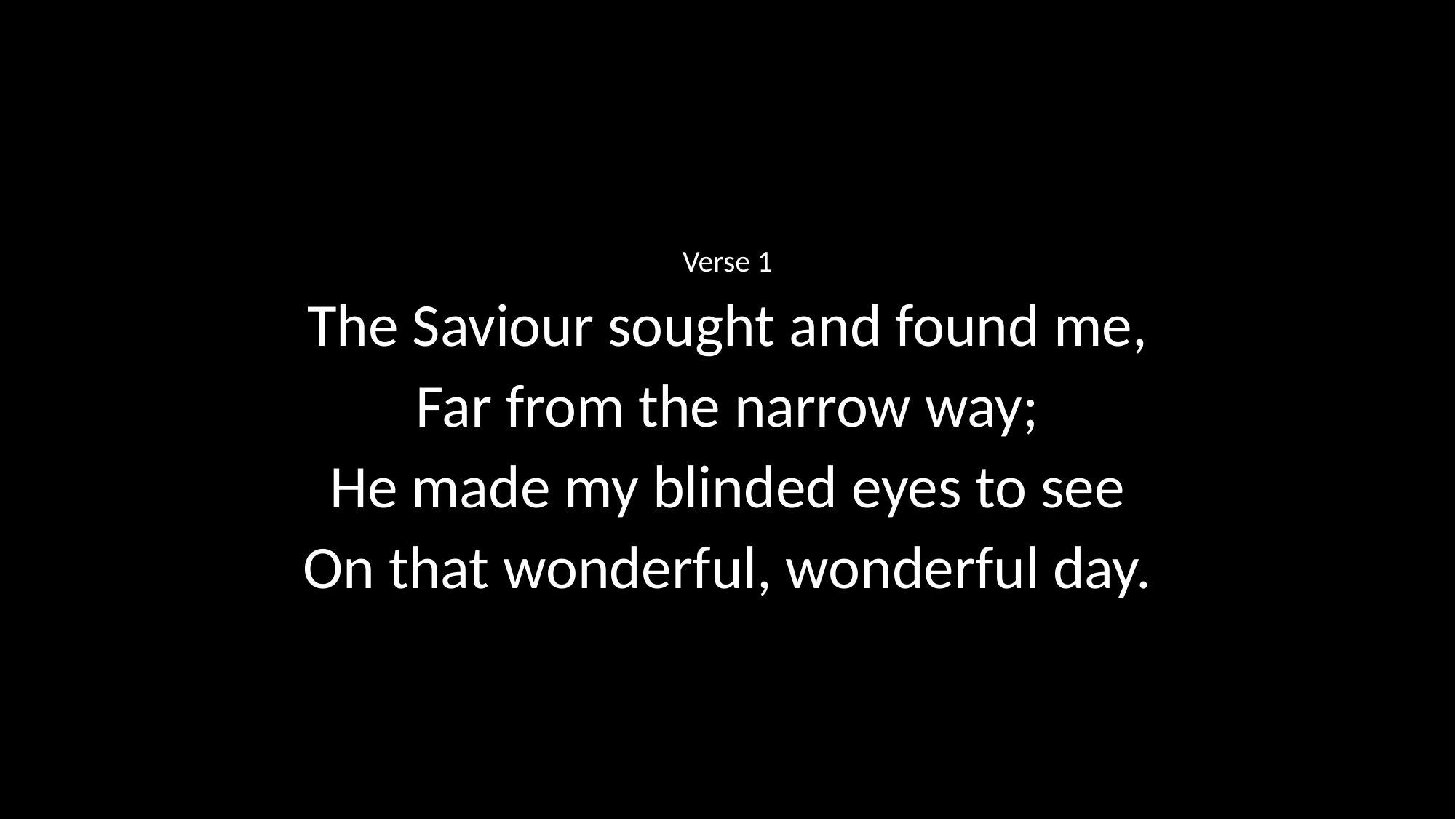

Verse 1
The Saviour sought and found me,
Far from the narrow way;
He made my blinded eyes to see
On that wonderful, wonderful day.